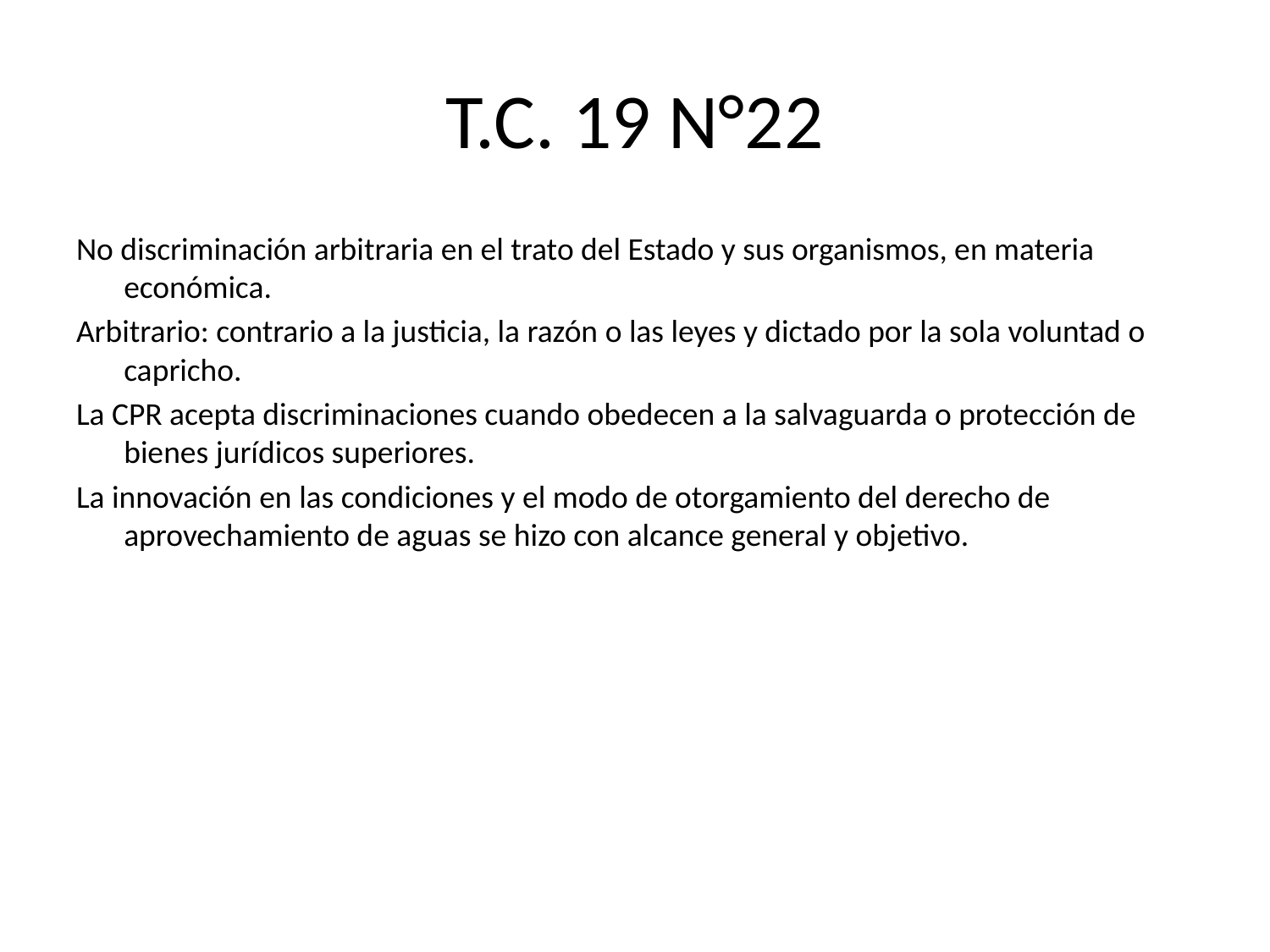

# T.C. 19 N°22
No discriminación arbitraria en el trato del Estado y sus organismos, en materia económica.
Arbitrario: contrario a la justicia, la razón o las leyes y dictado por la sola voluntad o capricho.
La CPR acepta discriminaciones cuando obedecen a la salvaguarda o protección de bienes jurídicos superiores.
La innovación en las condiciones y el modo de otorgamiento del derecho de aprovechamiento de aguas se hizo con alcance general y objetivo.